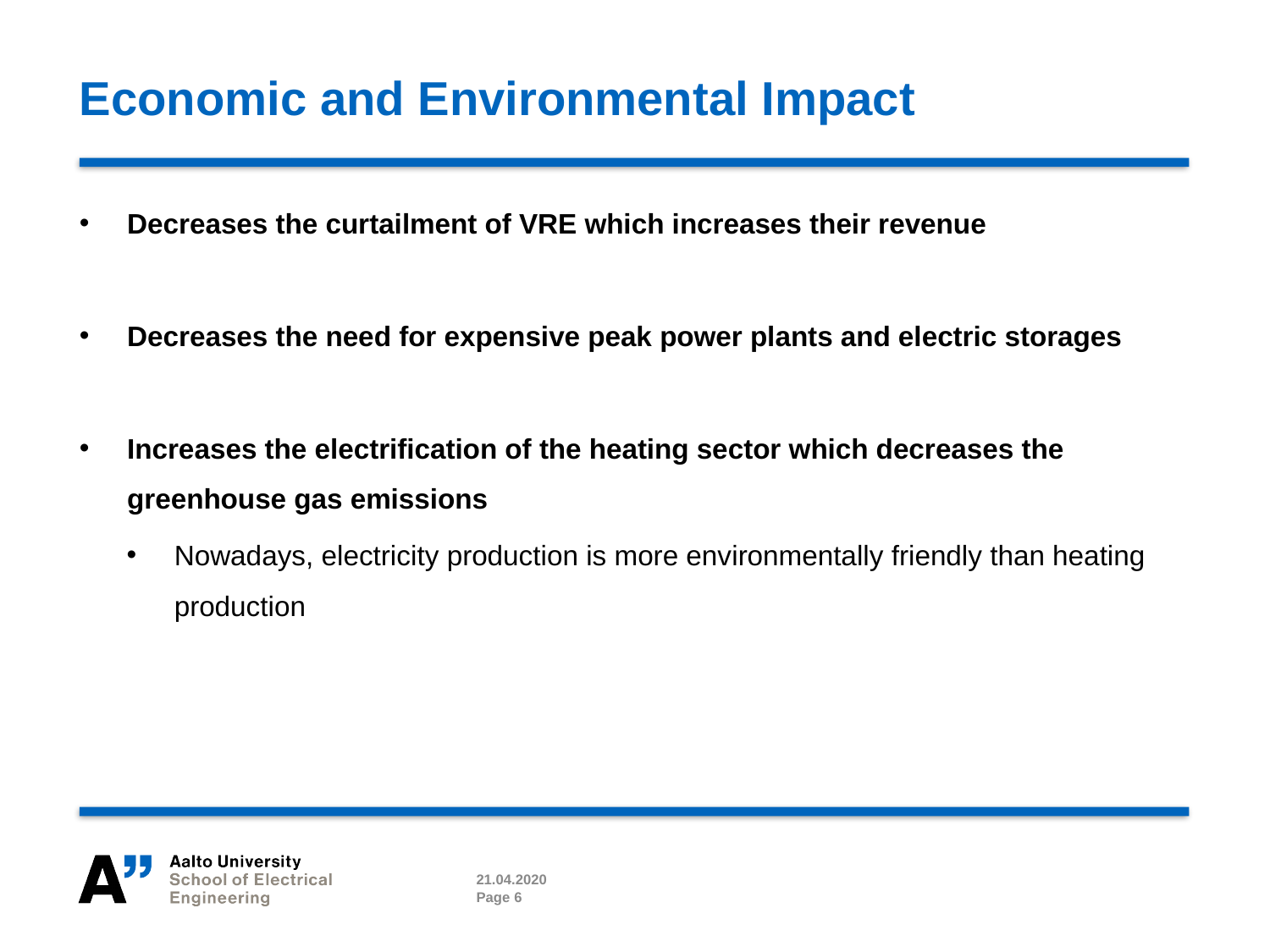

# Economic and Environmental Impact
Decreases the curtailment of VRE which increases their revenue

Decreases the need for expensive peak power plants and electric storages

Increases the electrification of the heating sector which decreases the greenhouse gas emissions
Nowadays, electricity production is more environmentally friendly than heating production

21.04.2020

Page 6